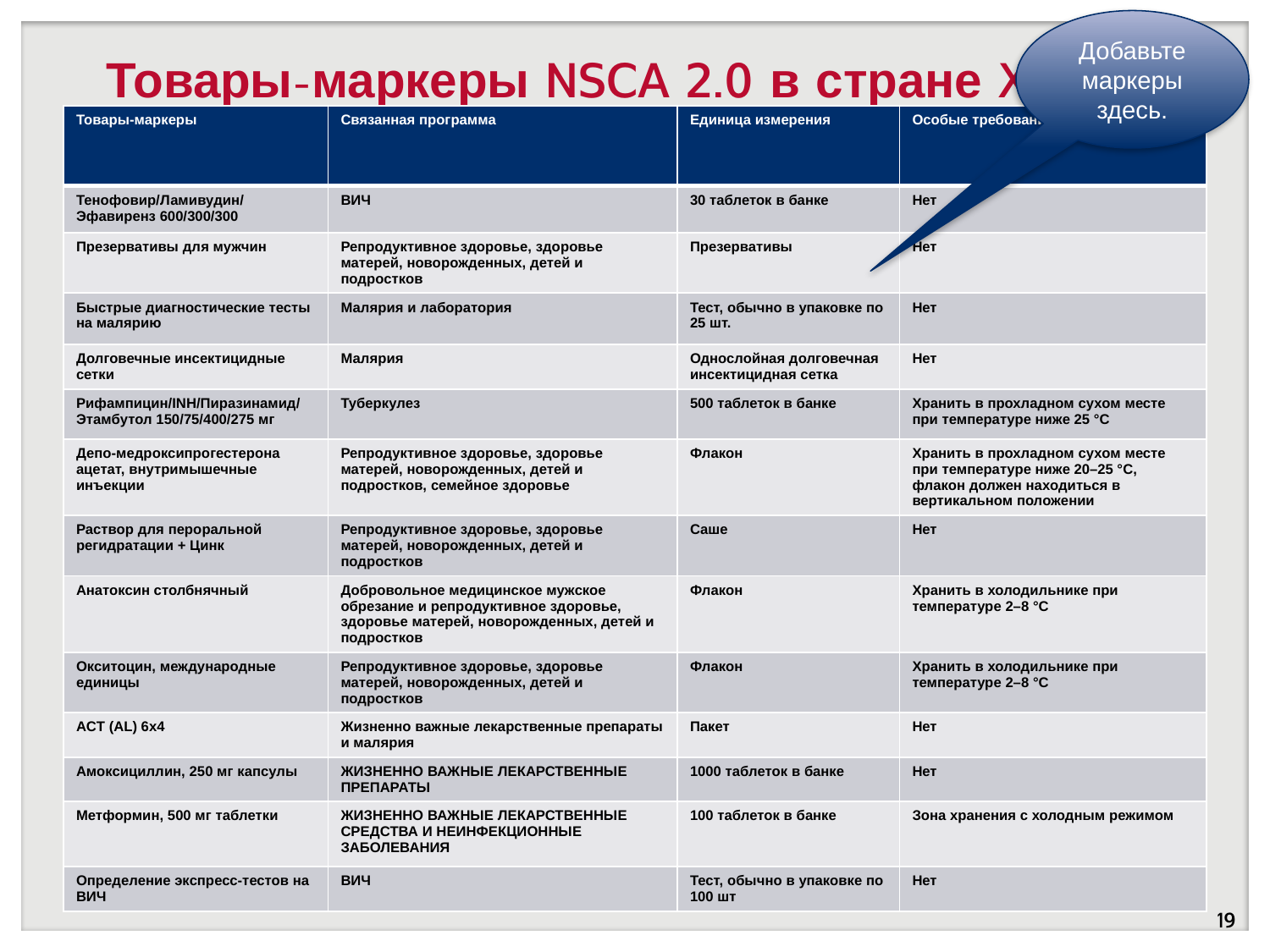

Добавьте маркеры здесь.
# Товары-маркеры NSCA 2.0 в стране X
| Товары-маркеры | Связанная программа | Единица измерения | Особые требования к обращению |
| --- | --- | --- | --- |
| Тенофовир/Ламивудин/ Эфавиренз 600/300/300 | ВИЧ | 30 таблеток в банке | Нет |
| Презервативы для мужчин | Репродуктивное здоровье, здоровье матерей, новорожденных, детей и подростков | Презервативы | Нет |
| Быстрые диагностические тесты на малярию | Малярия и лаборатория | Тест, обычно в упаковке по 25 шт. | Нет |
| Долговечные инсектицидные сетки | Малярия | Однослойная долговечная инсектицидная сетка | Нет |
| Рифампицин/INH/Пиразинамид/ Этамбутол 150/75/400/275 мг | Туберкулез | 500 таблеток в банке | Хранить в прохладном сухом месте при температуре ниже 25 °C |
| Депо-медроксипрогестерона ацетат, внутримышечные инъекции | Репродуктивное здоровье, здоровье матерей, новорожденных, детей и подростков, семейное здоровье | Флакон | Хранить в прохладном сухом месте при температуре ниже 20–25 °C, флакон должен находиться в вертикальном положении |
| Раствор для пероральной регидратации + Цинк | Репродуктивное здоровье, здоровье матерей, новорожденных, детей и подростков | Саше | Нет |
| Анатоксин столбнячный | Добровольное медицинское мужское обрезание и репродуктивное здоровье, здоровье матерей, новорожденных, детей и подростков | Флакон | Хранить в холодильнике при температуре 2–8 °C |
| Окситоцин, международные единицы | Репродуктивное здоровье, здоровье матерей, новорожденных, детей и подростков | Флакон | Хранить в холодильнике при температуре 2–8 °C |
| ACT (AL) 6x4 | Жизненно важные лекарственные препараты и малярия | Пакет | Нет |
| Амоксициллин, 250 мг капсулы | ЖИЗНЕННО ВАЖНЫЕ ЛЕКАРСТВЕННЫЕ ПРЕПАРАТЫ | 1000 таблеток в банке | Нет |
| Метформин, 500 мг таблетки | ЖИЗНЕННО ВАЖНЫЕ ЛЕКАРСТВЕННЫЕ СРЕДСТВА И НЕИНФЕКЦИОННЫЕ ЗАБОЛЕВАНИЯ | 100 таблеток в банке | Зона хранения с холодным режимом |
| Определение экспресс-тестов на ВИЧ | ВИЧ | Тест, обычно в упаковке по 100 шт | Нет |
19